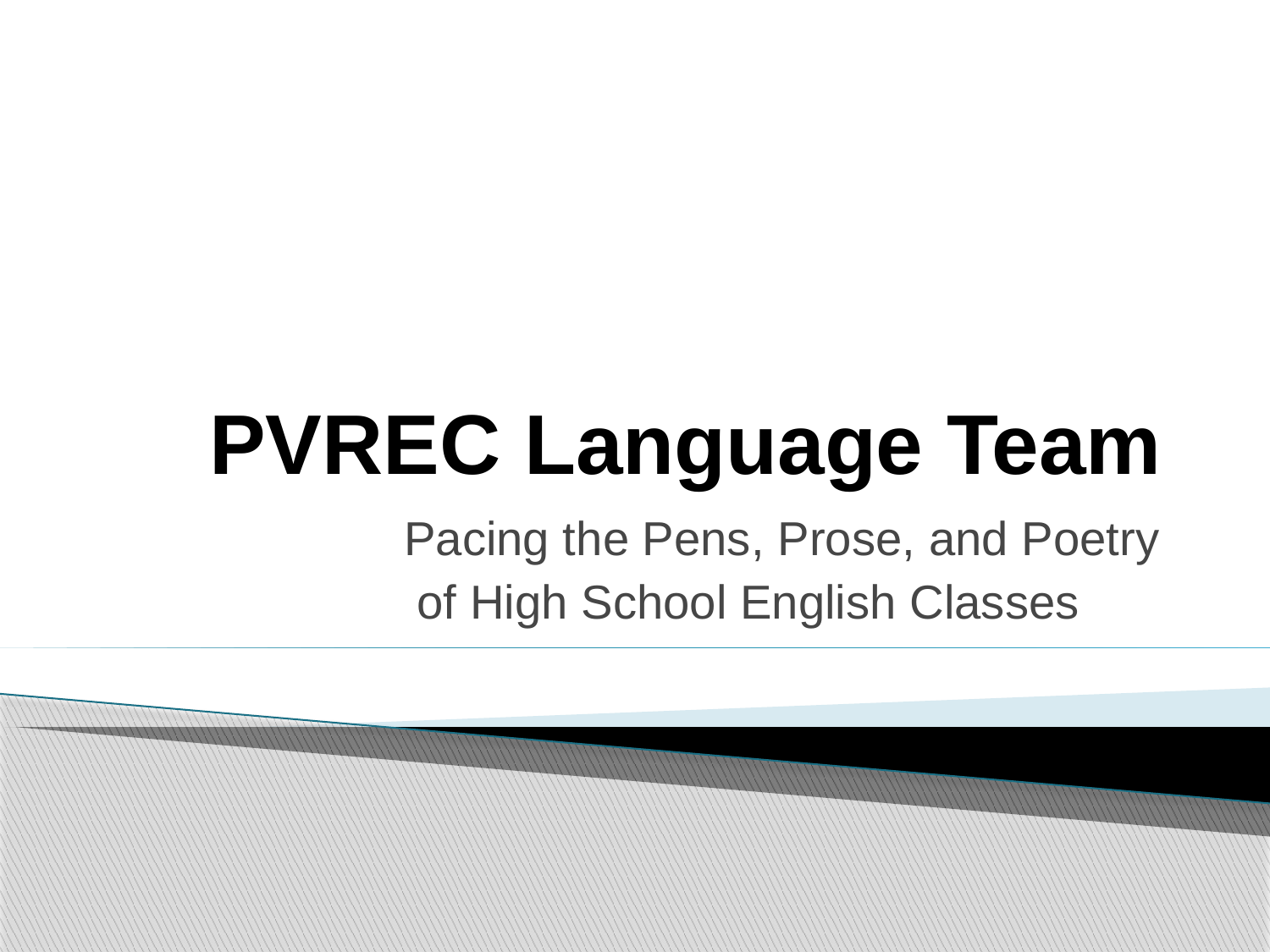

# PVREC Language Team
Pacing the Pens, Prose, and Poetry
 of High School English Classes